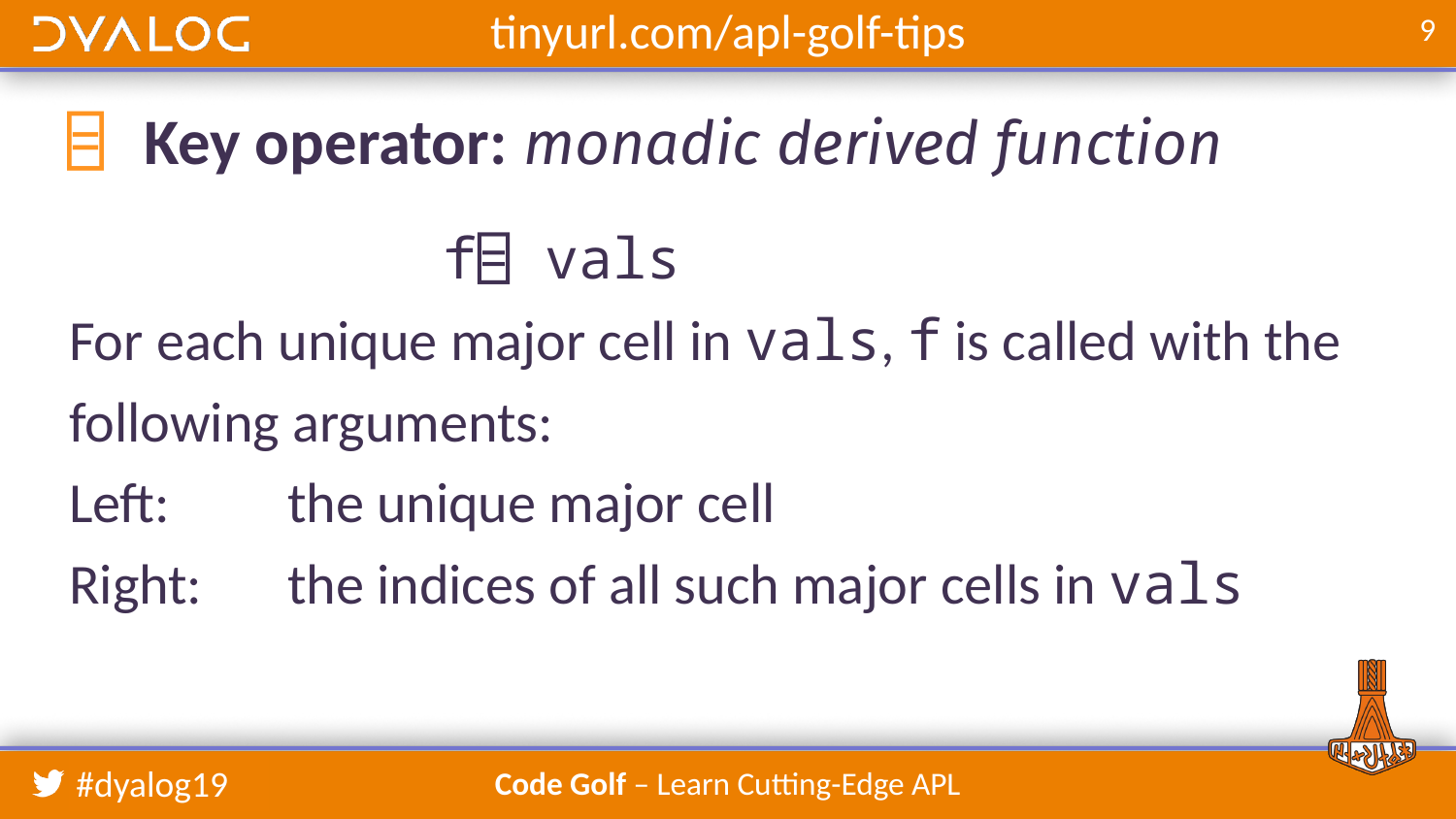

# ⌸ Key operator: monadic derived function
           f⌸ vals
For each unique major cell in vals, f is called with the following arguments:
Left:	the unique major cell
Right:	the indices of all such major cells in vals